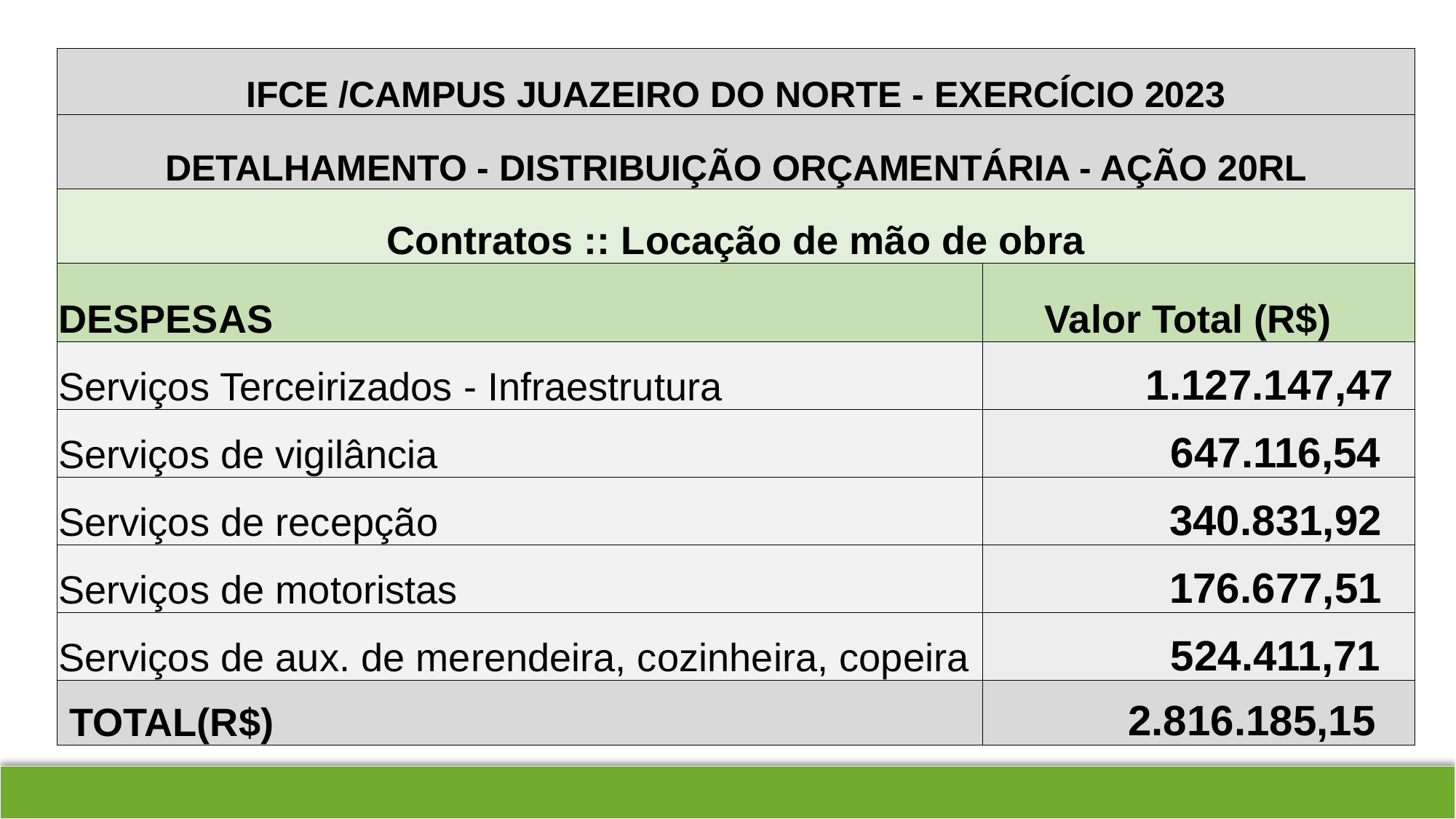

| IFCE /CAMPUS JUAZEIRO DO NORTE - EXERCÍCIO 2023 |  |
| --- | --- |
| DETALHAMENTO - DISTRIBUIÇÃO ORÇAMENTÁRIA - AÇÃO 20RL |  |
| Contratos :: Locação de mão de obra |  |
| DESPESAS | Valor Total (R$) |
| Serviços Terceirizados - Infraestrutura | 1.127.147,47 |
| Serviços de vigilância | 647.116,54 |
| Serviços de recepção | 340.831,92 |
| Serviços de motoristas | 176.677,51 |
| Serviços de aux. de merendeira, cozinheira, copeira | 524.411,71 |
| TOTAL(R$) | 2.816.185,15 |